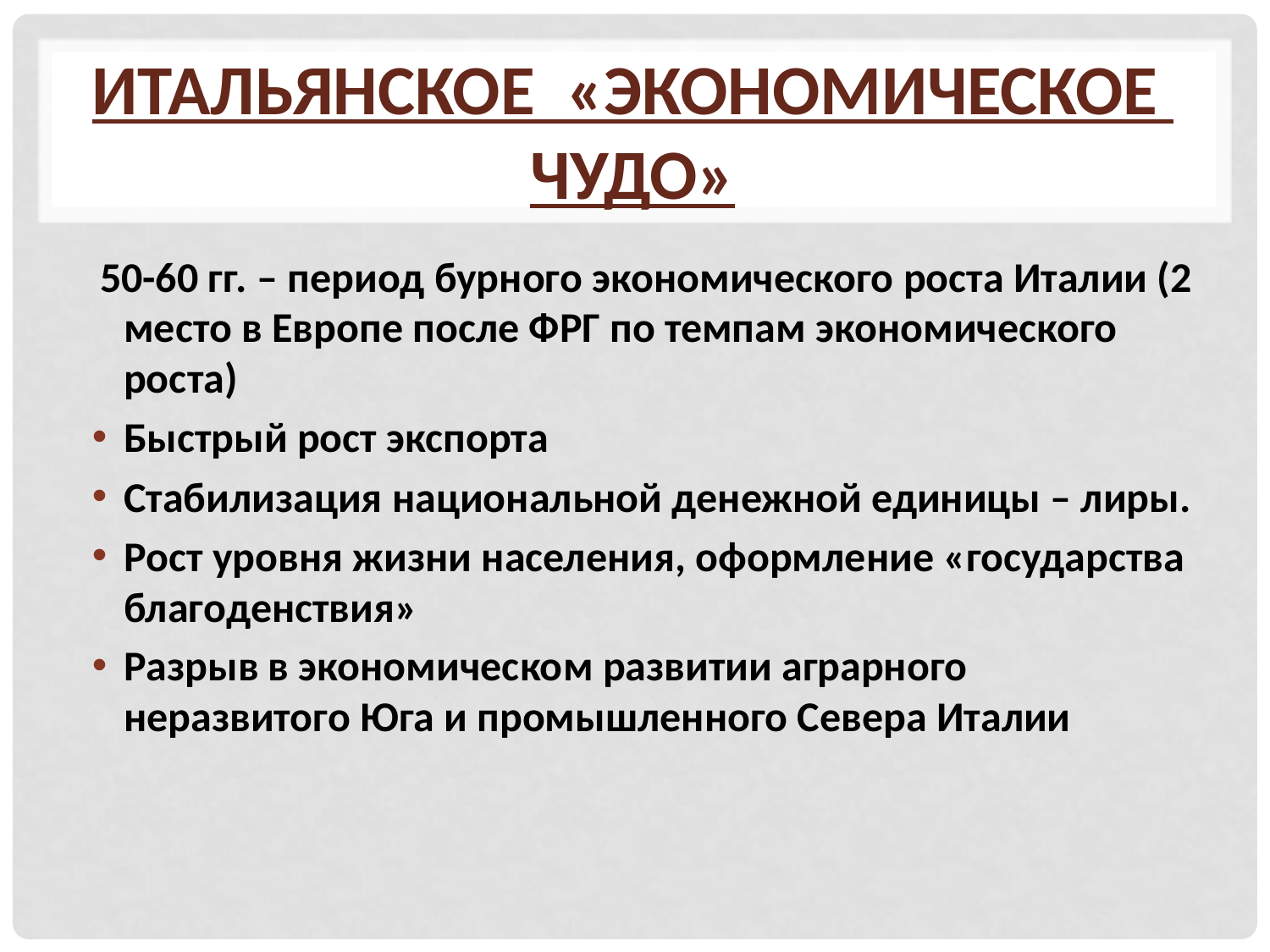

# Итальянское  «экономическое  чудо»
 50-60 гг. – период бурного экономического роста Италии (2 место в Европе после ФРГ по темпам экономического роста)
Быстрый рост экспорта
Стабилизация национальной денежной единицы – лиры.
Рост уровня жизни населения, оформление «государства благоденствия»
Разрыв в экономическом развитии аграрного неразвитого Юга и промышленного Севера Италии